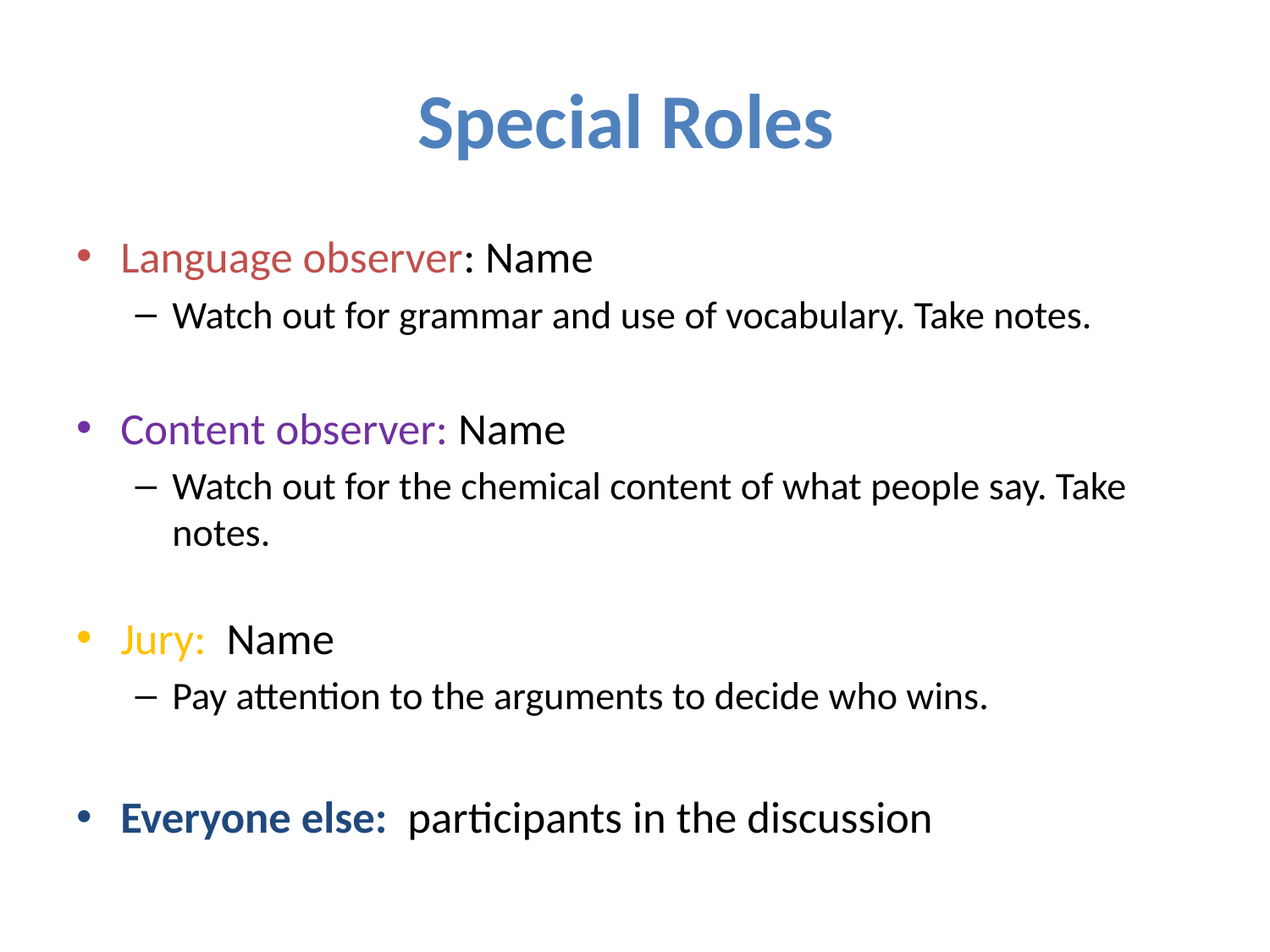

# Special Roles
Language observer: Name
Watch out for grammar and use of vocabulary. Take notes.

Content observer: Name
Watch out for the chemical content of what people say. Take notes.
Jury:  Name
Pay attention to the arguments to decide who wins.

Everyone else:  participants in the discussion